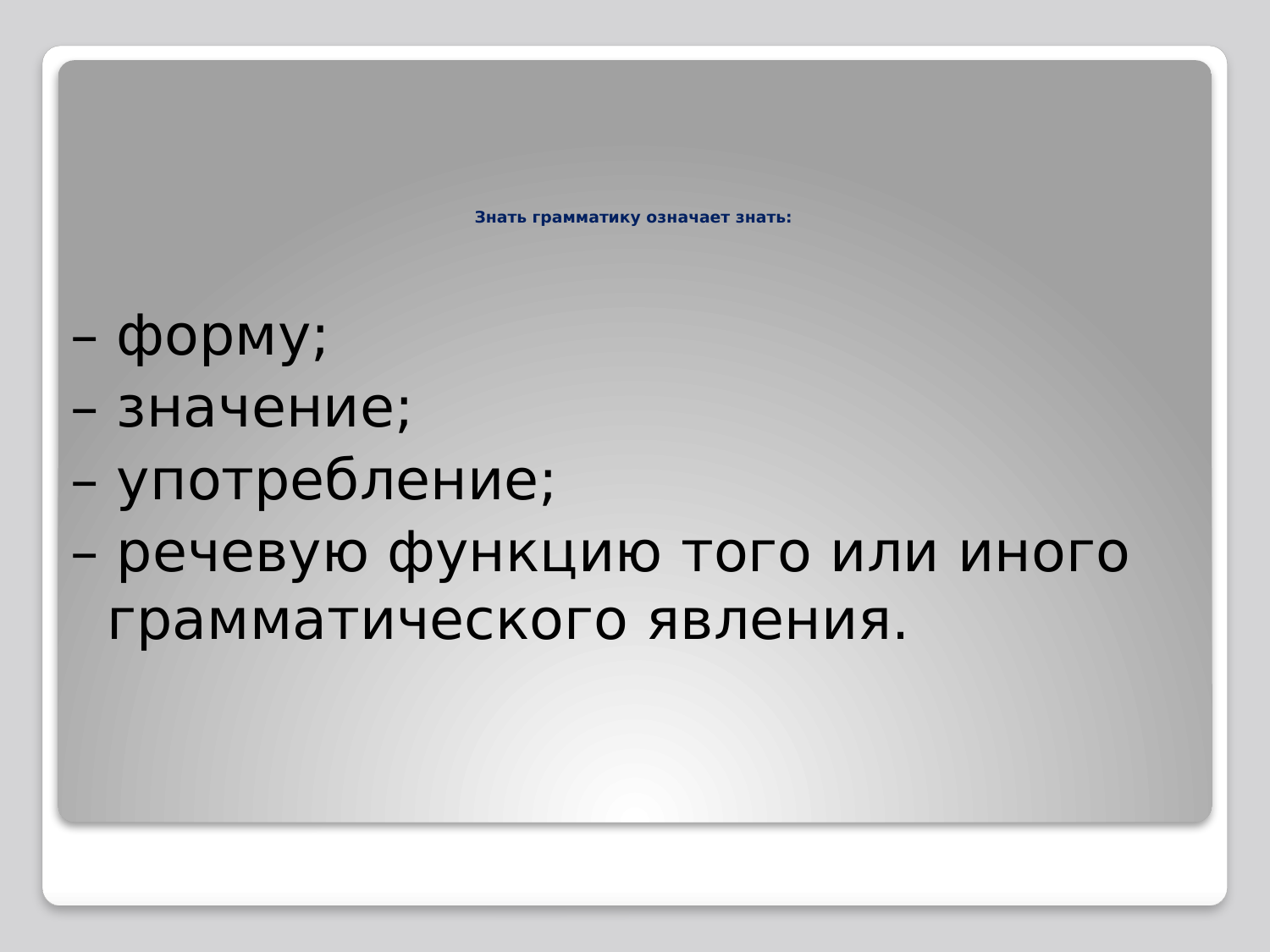

# Знать грамматику означает знать:
– форму;
– значение;
– употребление;
– речевую функцию того или иного грамматического явления.